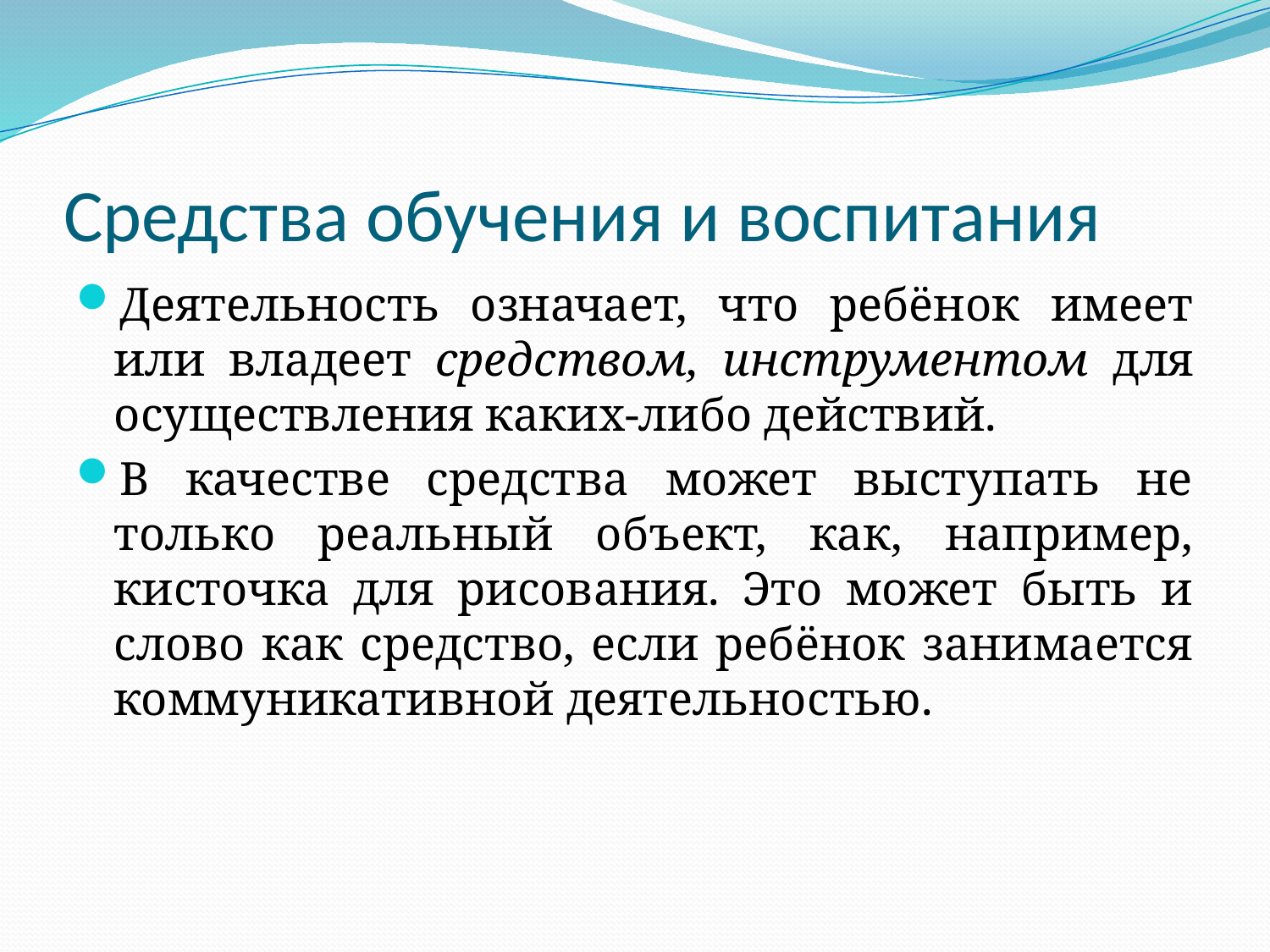

# Средства обучения и воспитания
Деятельность означает, что ребёнок имеет или владеет средством, инструментом для осуществления каких-либо действий.
В качестве средства может выступать не только реальный объект, как, например, кисточка для рисования. Это может быть и слово как средство, если ребёнок занимается коммуникативной деятельностью.